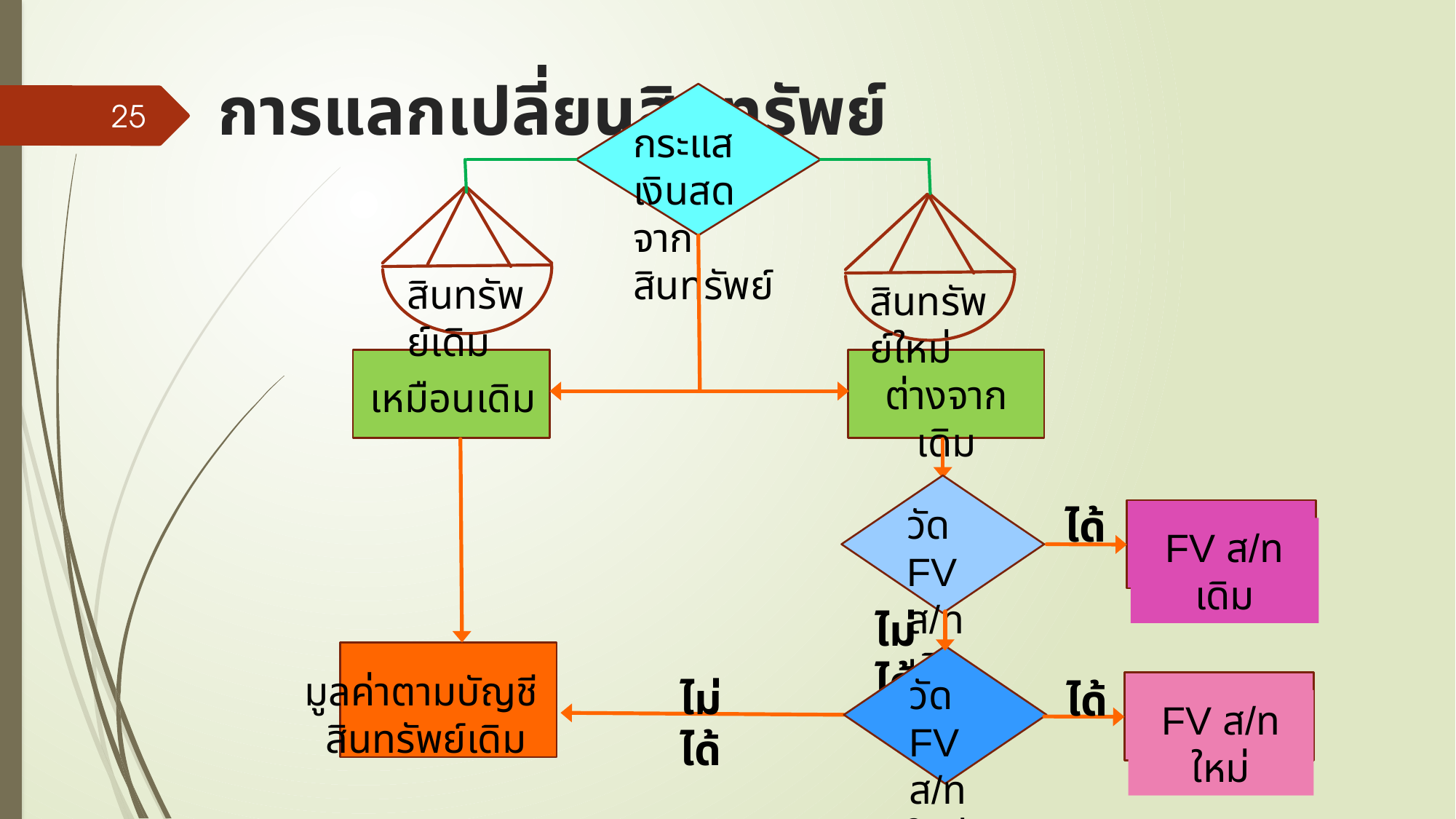

# การแลกเปลี่ยนสินทรัพย์

กระแสเงินสดจากสินทรัพย์
25

สินทรัพย์เดิม

สินทรัพย์ใหม่

เหมือนเดิม

ต่างจากเดิม

วัด FV
ส/ท เดิม
ได้

FV ส/ท เดิม
ไม่ได้

วัด FV
ส/ท ใหม่
มูลค่าตามบัญชี
สินทรัพย์เดิม
ไม่ได้
ได้

FV ส/ท ใหม่